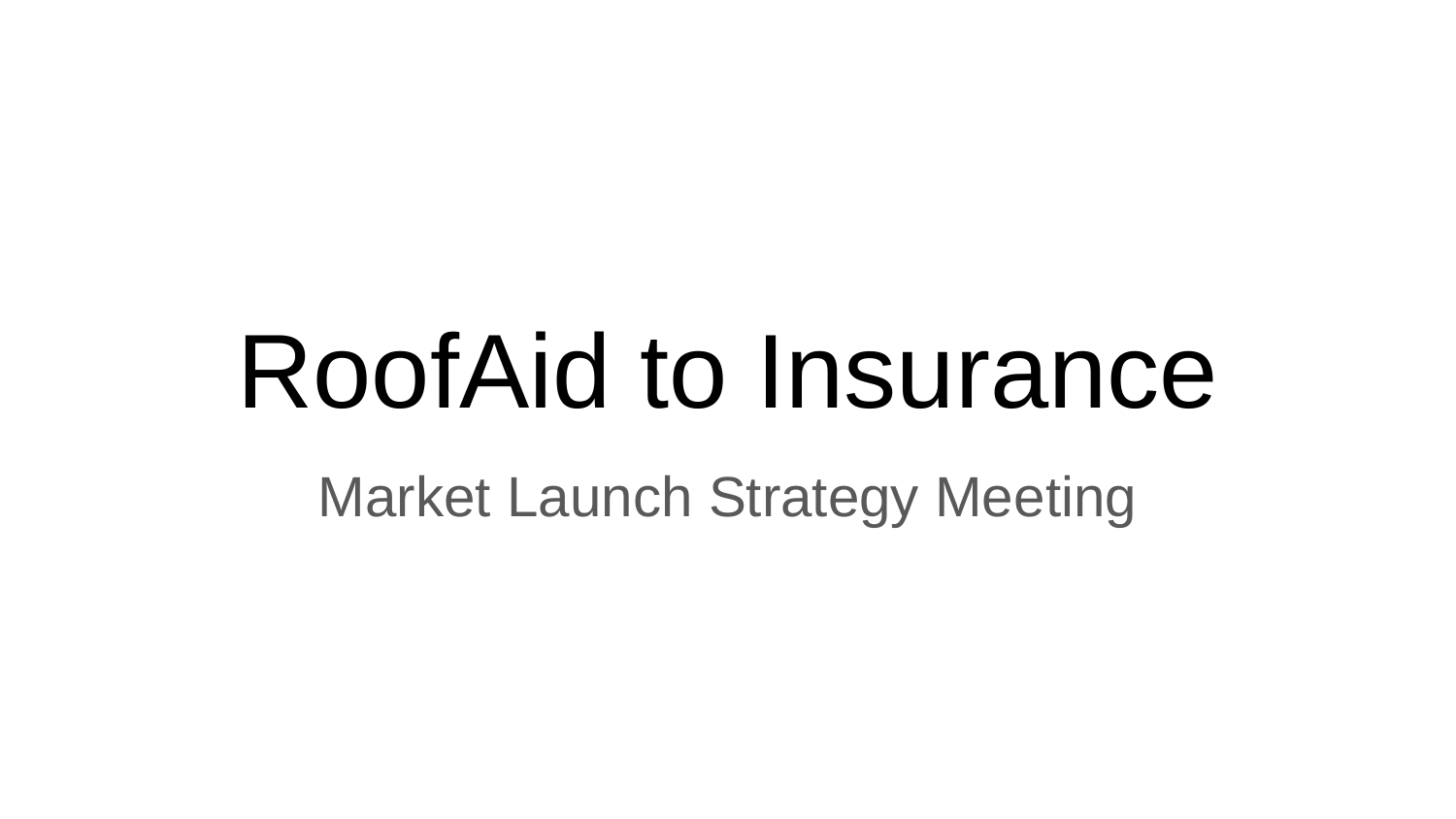

# RoofAid to Insurance
Market Launch Strategy Meeting